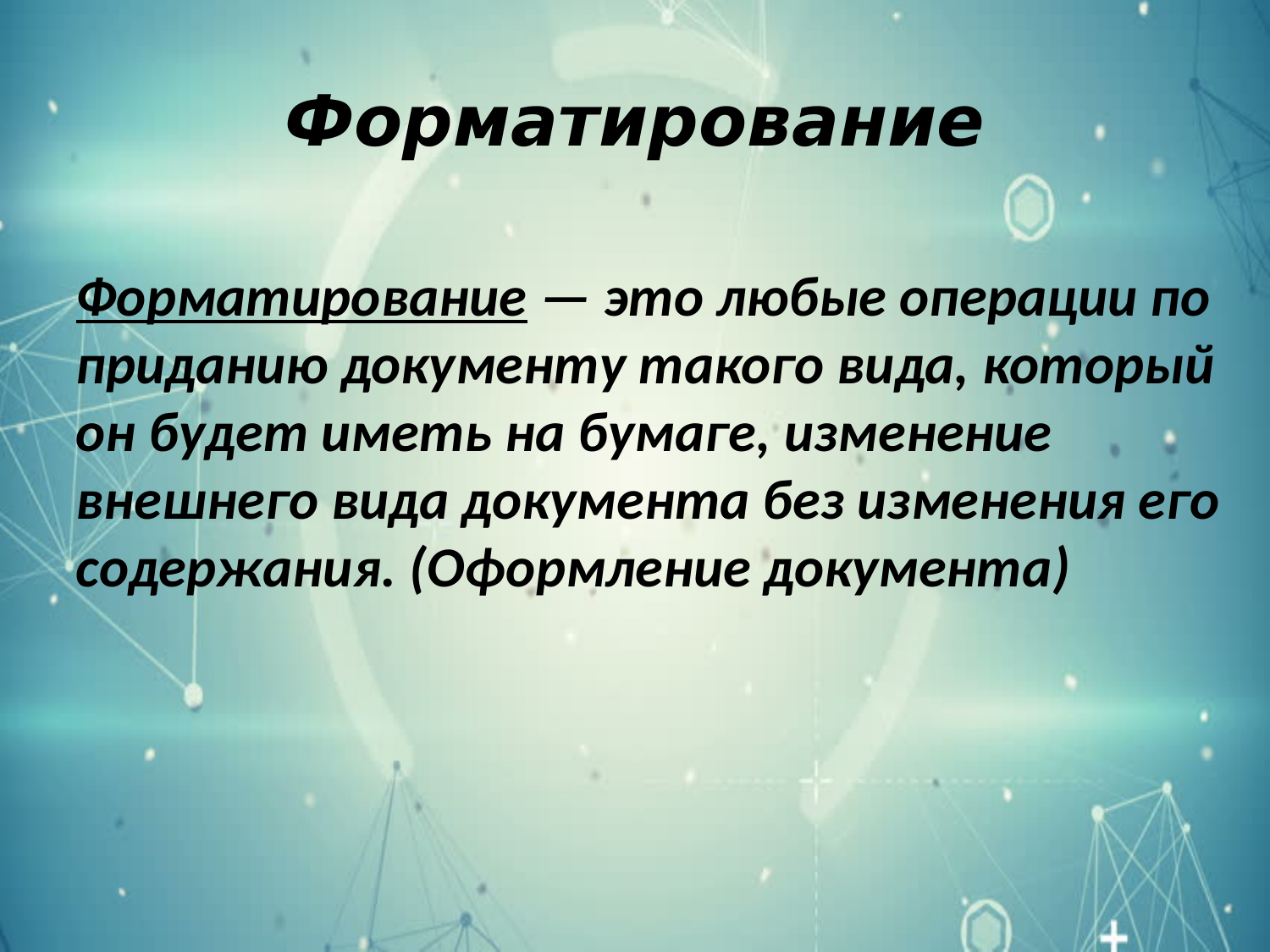

# Форматирование
Форматирование — это любые операции по приданию документу такого вида, который он будет иметь на бумаге, изменение внешнего вида документа без изменения его содержания. (Оформление документа)